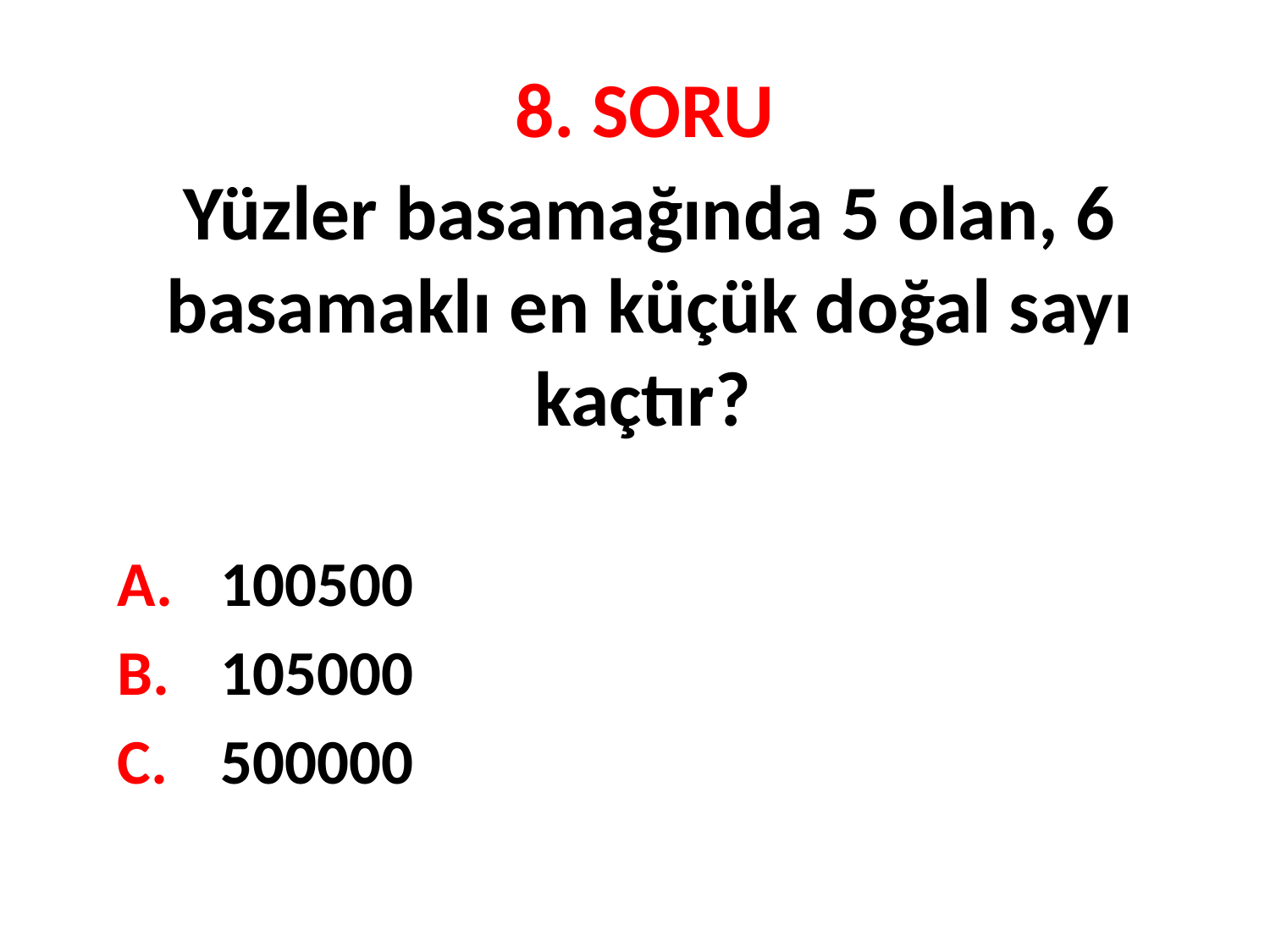

# 8. SORU
Yüzler basamağında 5 olan, 6 basamaklı en küçük doğal sayı kaçtır?

100500
105000
500000